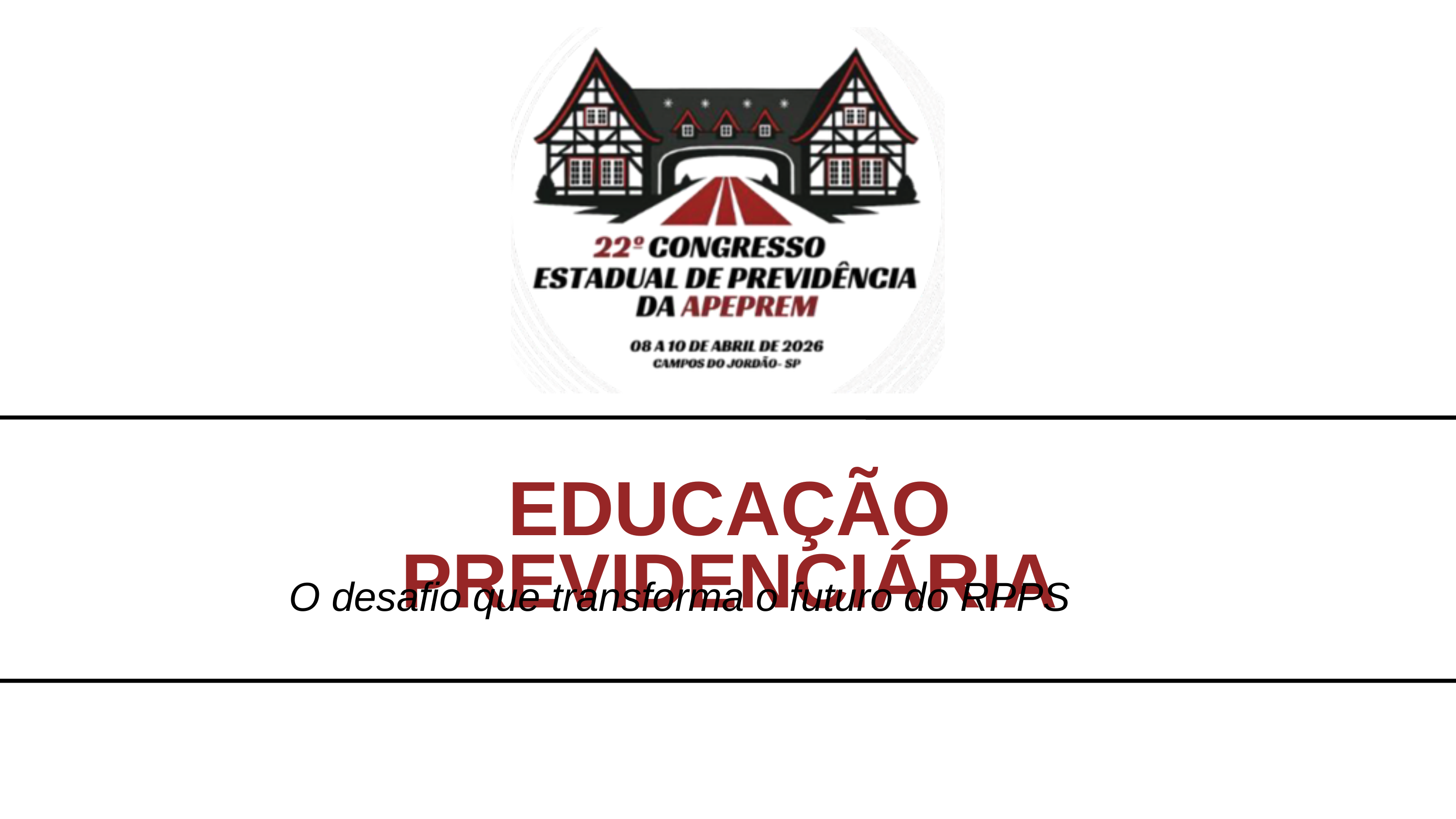

EDUCAÇÃO PREVIDENCIÁRIA
O desafio que transforma o futuro do RPPS